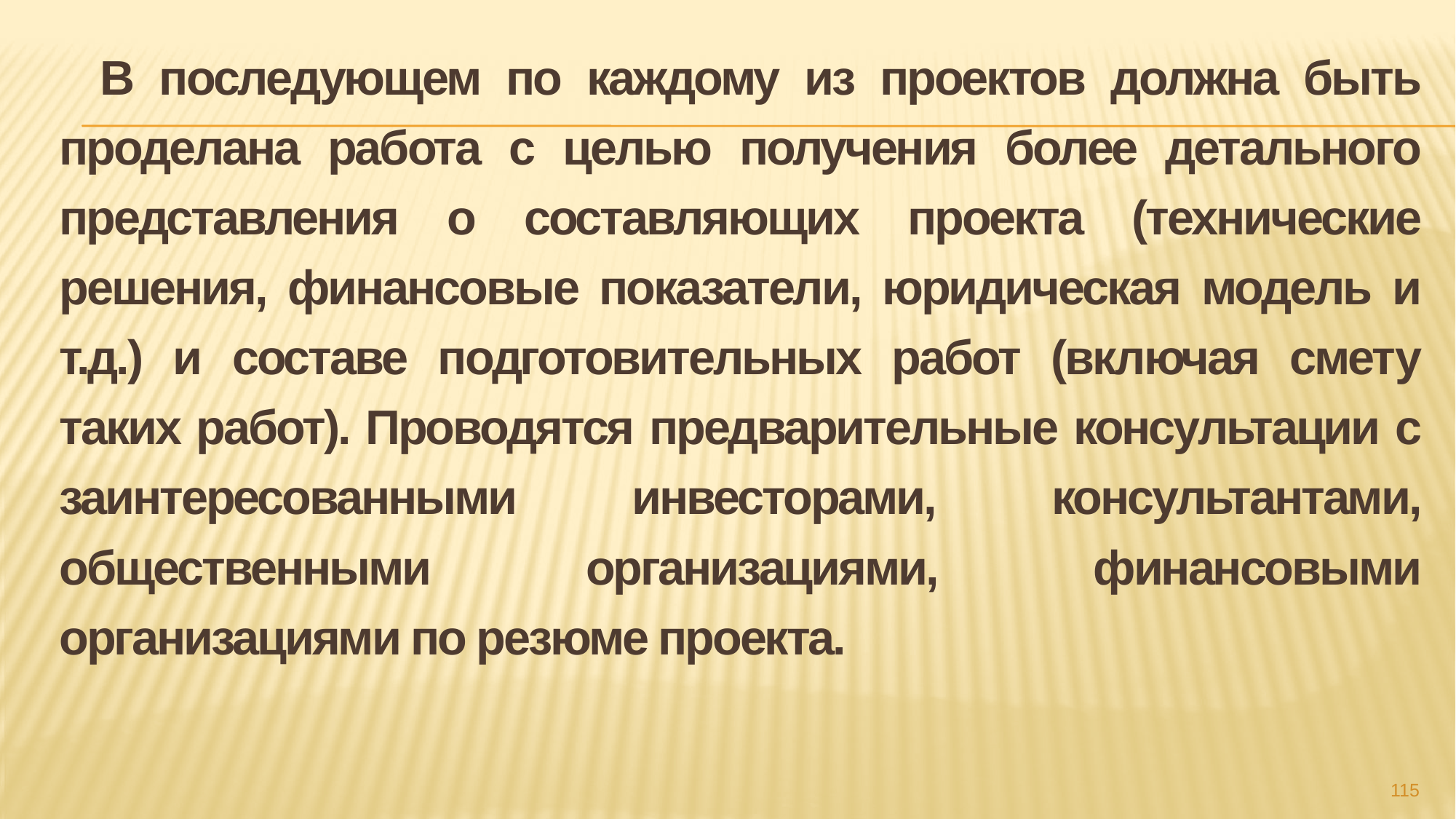

В последующем по каждому из проектов должна быть проделана работа с целью получения более детального представления о составляющих проекта (технические решения, финансовые показатели, юридическая модель и т.д.) и составе подготовительных работ (включая смету таких работ). Проводятся предварительные консультации с заинтересованными инвесторами, консультантами, общественными организациями, финансовыми организациями по резюме проекта.
#
115